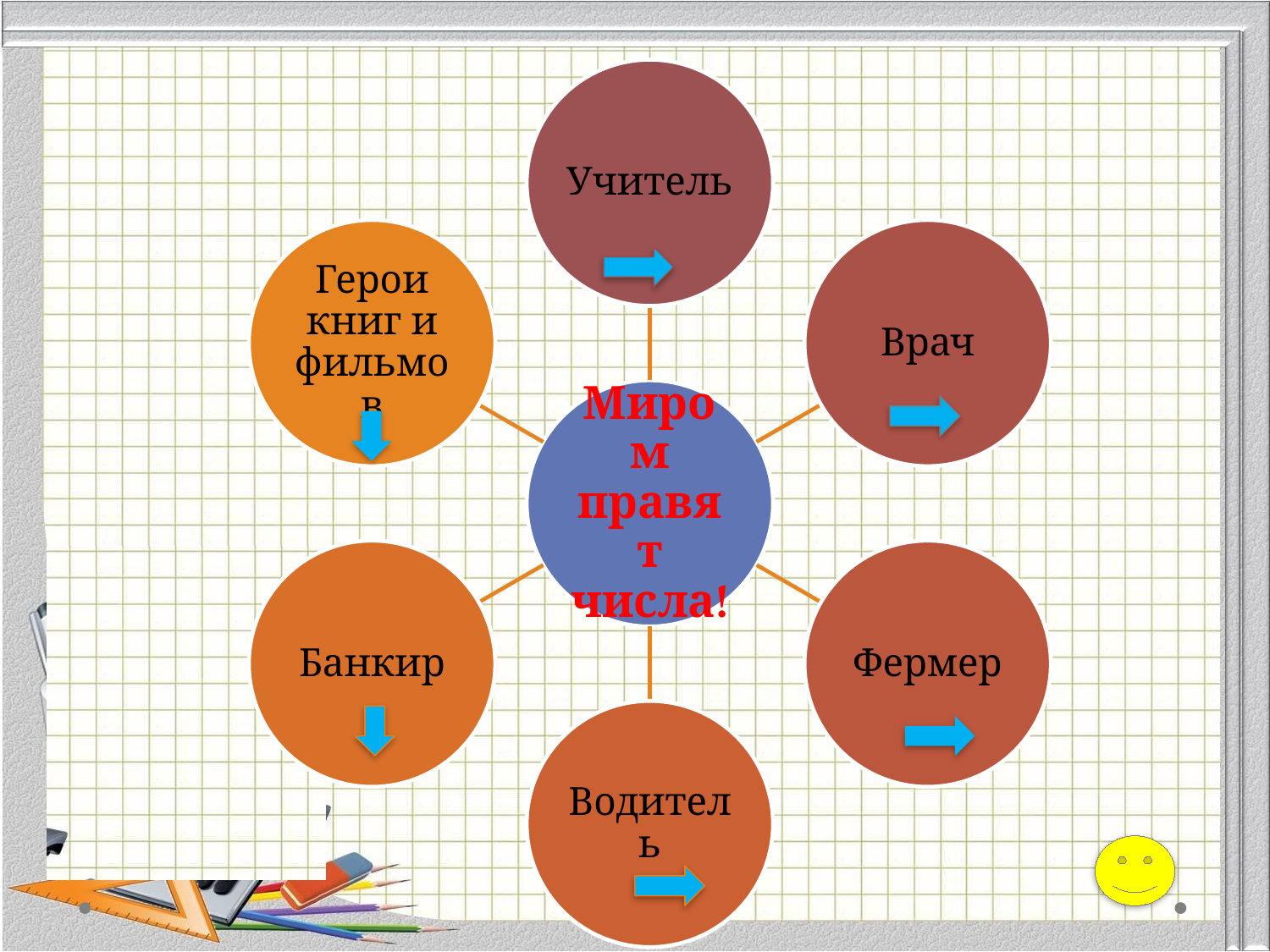

Миром правят числа!

Учитель

Врач

Фермер

Водитель

Банкир

Герои книг и фильмов